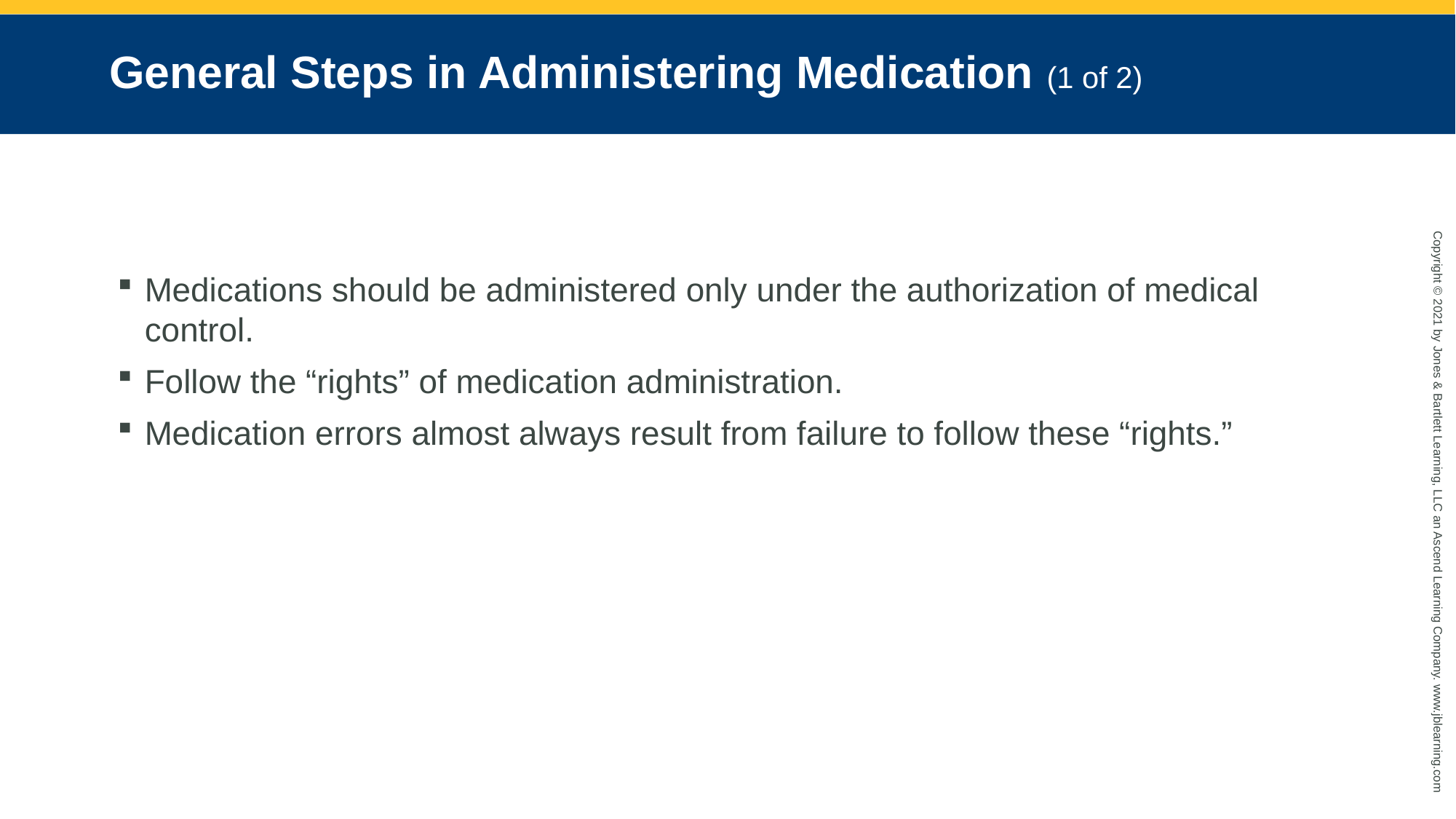

# General Steps in Administering Medication (1 of 2)
Medications should be administered only under the authorization of medical control.
Follow the “rights” of medication administration.
Medication errors almost always result from failure to follow these “rights.”